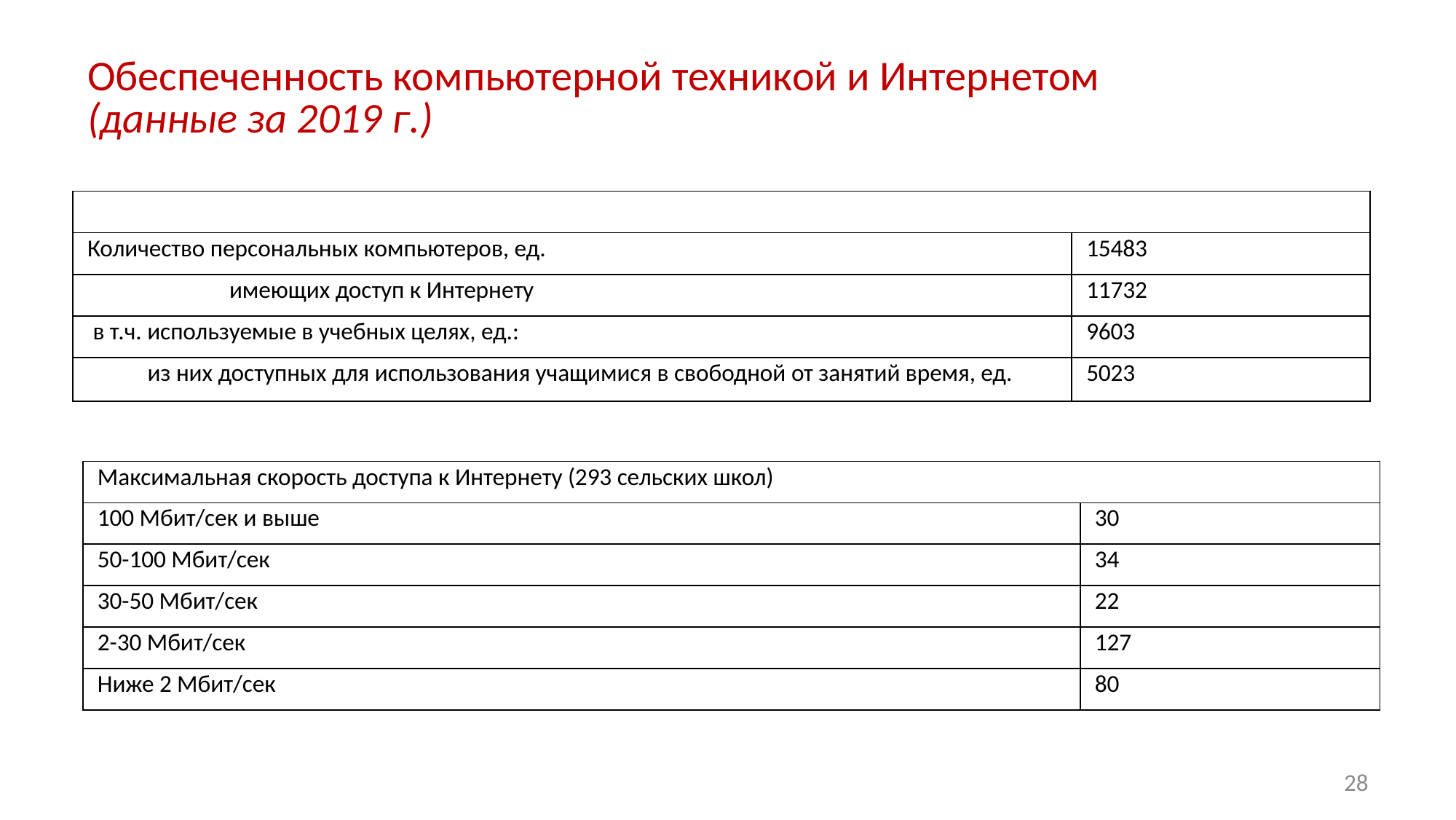

# Обеспеченность компьютерной техникой и Интернетом (данные за 2019 г.)
|  |  |
| --- | --- |
| Количество персональных компьютеров, ед. | 15483 |
| имеющих доступ к Интернету | 11732 |
| в т.ч. используемые в учебных целях, ед.: | 9603 |
| из них доступных для использования учащимися в свободной от занятий время, ед. | 5023 |
| Максимальная скорость доступа к Интернету (293 сельских школ) |  |
| --- | --- |
| 100 Мбит/сек и выше | 30 |
| 50-100 Мбит/сек | 34 |
| 30-50 Мбит/сек | 22 |
| 2-30 Мбит/сек | 127 |
| Ниже 2 Мбит/сек | 80 |
28